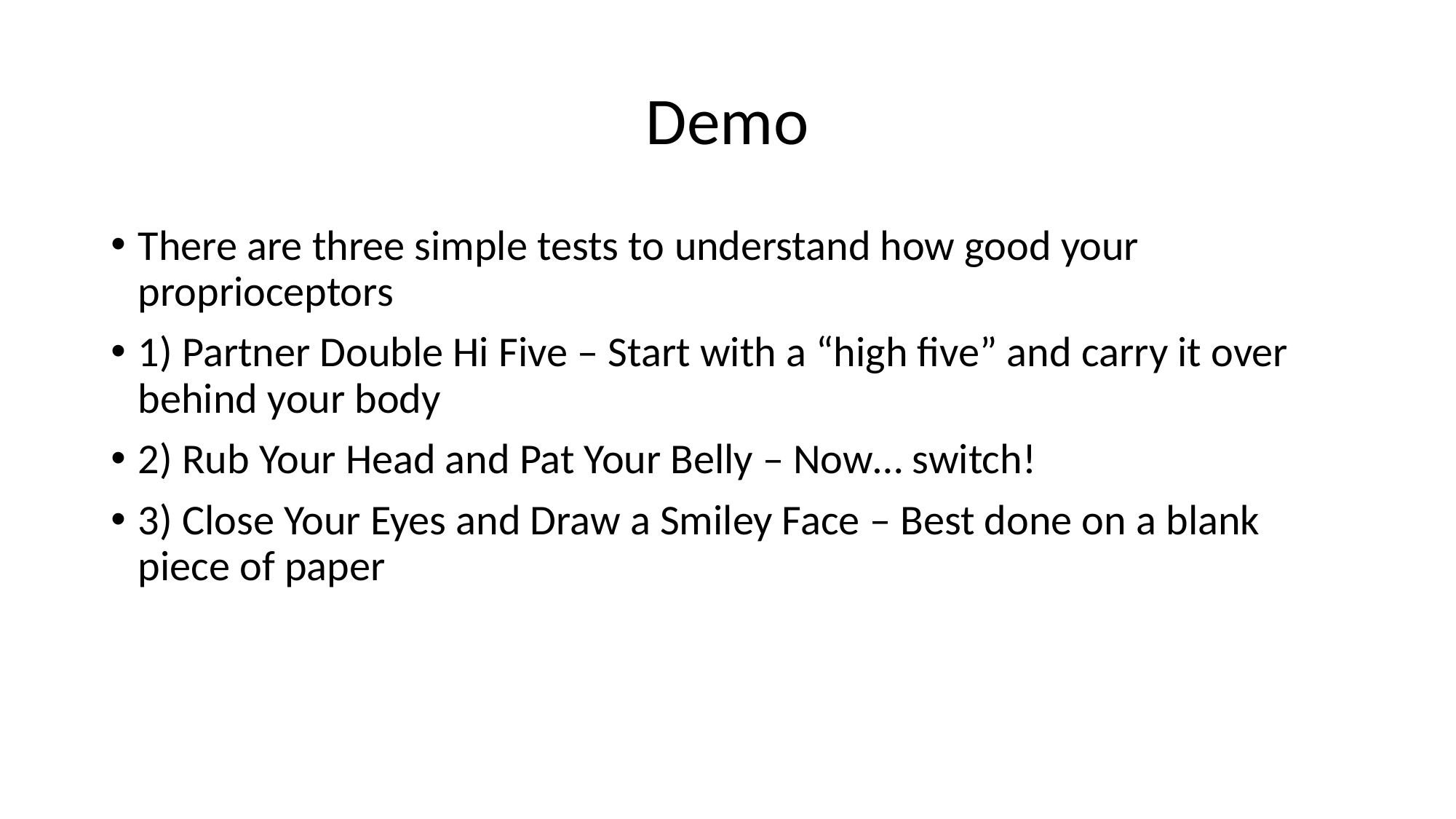

# Demo
There are three simple tests to understand how good your proprioceptors
1) Partner Double Hi Five – Start with a “high five” and carry it over behind your body
2) Rub Your Head and Pat Your Belly – Now… switch!
3) Close Your Eyes and Draw a Smiley Face – Best done on a blank piece of paper